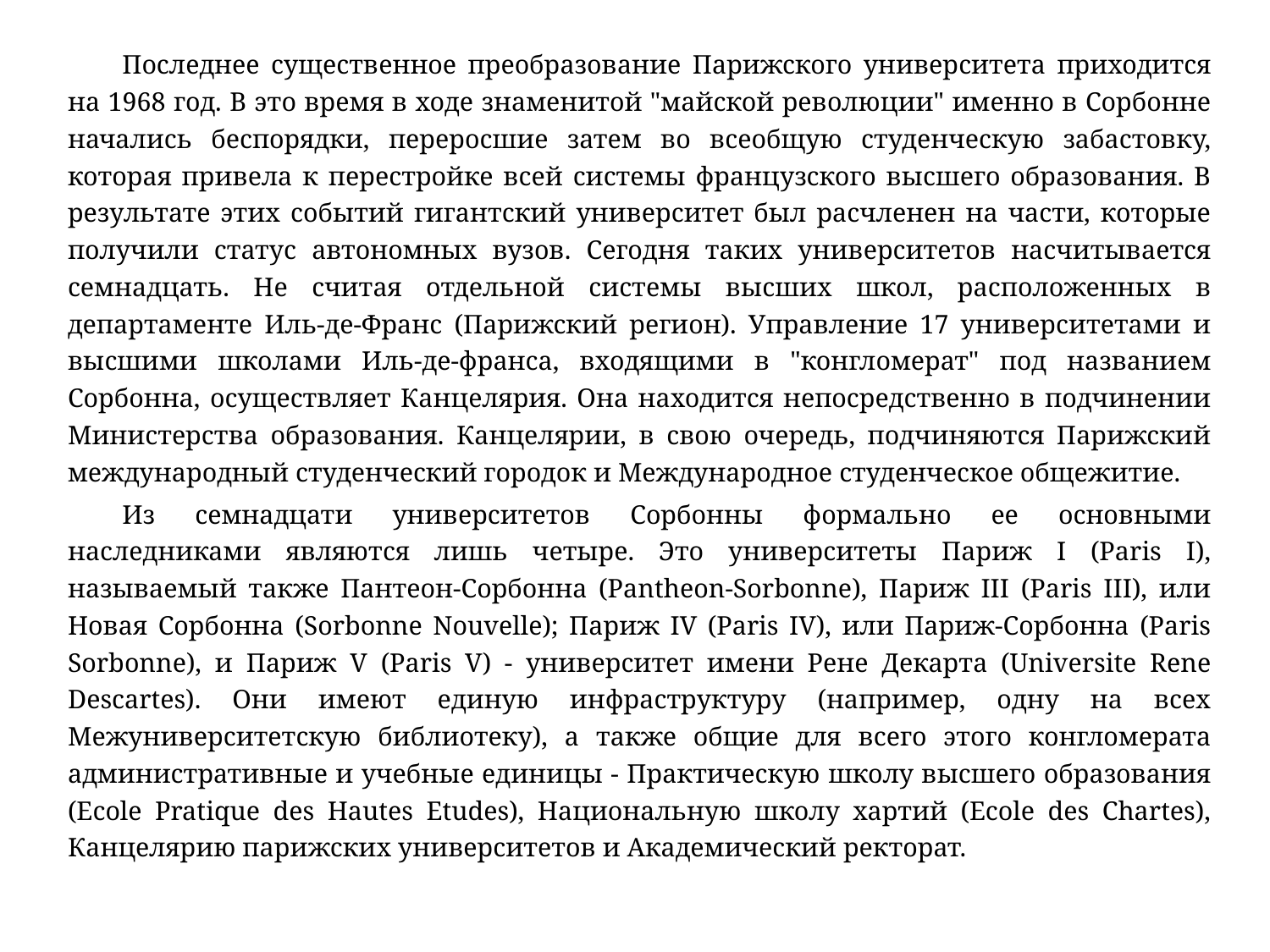

Последнее существенное преобразование Парижского университета приходится на 1968 год. В это время в ходе знаменитой "майской революции" именно в Сорбонне начались беспорядки, переросшие затем во всеобщую студенческую забастовку, которая привела к перестройке всей системы французского высшего образования. В результате этих событий гигантский университет был расчленен на части, которые получили статус автономных вузов. Сегодня таких университетов насчитывается семнадцать. Не считая отдельной системы высших школ, расположенных в департаменте Иль-де-Франс (Парижский регион). Управление 17 университетами и высшими школами Иль-де-франса, входящими в "конгломерат" под названием Сорбонна, осуществляет Канцелярия. Она находится непосредственно в подчинении Министерства образования. Канцелярии, в свою очередь, подчиняются Парижский международный студенческий городок и Международное студенческое общежитие.
	Из семнадцати университетов Сорбонны формально ее основными наследниками являются лишь четыре. Это университеты Париж I (Paris I), называемый также Пантеон-Сорбонна (Pantheon-Sorbonne), Париж III (Paris III), или Новая Сорбонна (Sorbonne Nouvelle); Париж IV (Paris IV), или Париж-Сорбонна (Paris Sorbonne), и Париж V (Paris V) - университет имени Рене Декарта (Universite Rene Descartes). Они имеют единую инфраструктуру (например, одну на всех Межуниверситетскую библиотеку), а также общие для всего этого конгломерата административные и учебные единицы - Практическую школу высшего образования (Ecole Pratique des Hautes Etudes), Национальную школу хартий (Ecole des Chartes), Канцелярию парижских университетов и Академический ректорат.